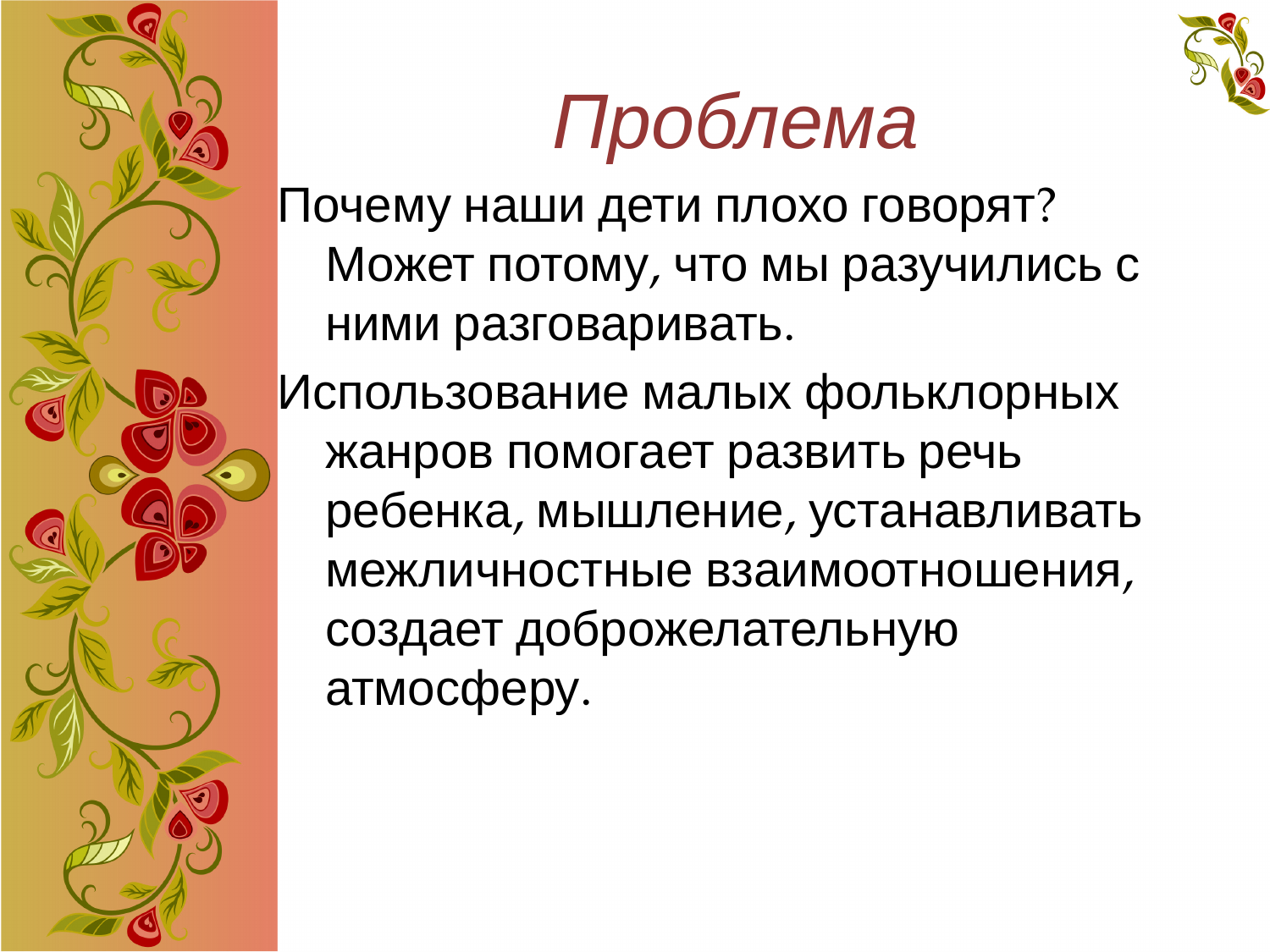

# Проблема
Почему наши дети плохо говорят? Может потому, что мы разучились с ними разговаривать.
Использование малых фольклорных жанров помогает развить речь ребенка, мышление, устанавливать межличностные взаимоотношения, создает доброжелательную атмосферу.